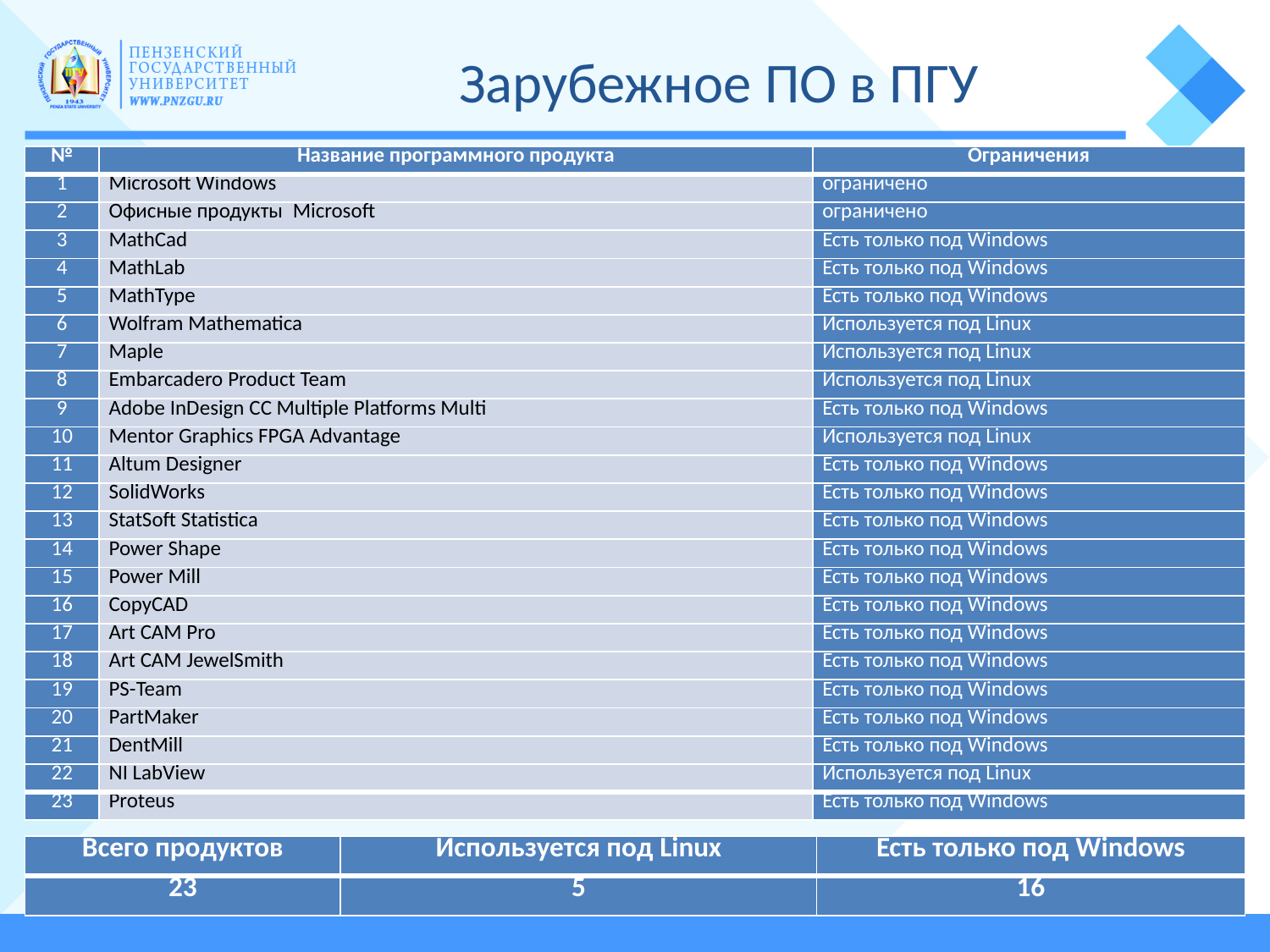

# Зарубежное ПО в ПГУ
| № | Название программного продукта | Ограничения |
| --- | --- | --- |
| 1 | Microsoft Windows | ограничено |
| 2 | Офисные продукты Microsoft | ограничено |
| 3 | MathCad | Есть только под Windows |
| 4 | MathLab | Есть только под Windows |
| 5 | MathType | Есть только под Windows |
| 6 | Wolfram Mathematica | Используется под Linux |
| 7 | Maple | Используется под Linux |
| 8 | Embarcadero Product Team | Используется под Linux |
| 9 | Adobe InDesign CC Multiple Platforms Multi | Есть только под Windows |
| 10 | Mentor Graphics FPGA Advantage | Используется под Linux |
| 11 | Altum Designer | Есть только под Windows |
| 12 | SolidWorks | Есть только под Windows |
| 13 | StatSoft Statistica | Есть только под Windows |
| 14 | Power Shape | Есть только под Windows |
| 15 | Power Mill | Есть только под Windows |
| 16 | CopyCAD | Есть только под Windows |
| 17 | Art CAM Pro | Есть только под Windows |
| 18 | Art CAM JewelSmith | Есть только под Windows |
| 19 | PS-Team | Есть только под Windows |
| 20 | PartMaker | Есть только под Windows |
| 21 | DentMill | Есть только под Windows |
| 22 | NI LabView | Используется под Linux |
| 23 | Proteus | Есть только под Windows |
| Всего продуктов | Используется под Linux | Есть только под Windows |
| --- | --- | --- |
| 23 | 5 | 16 |